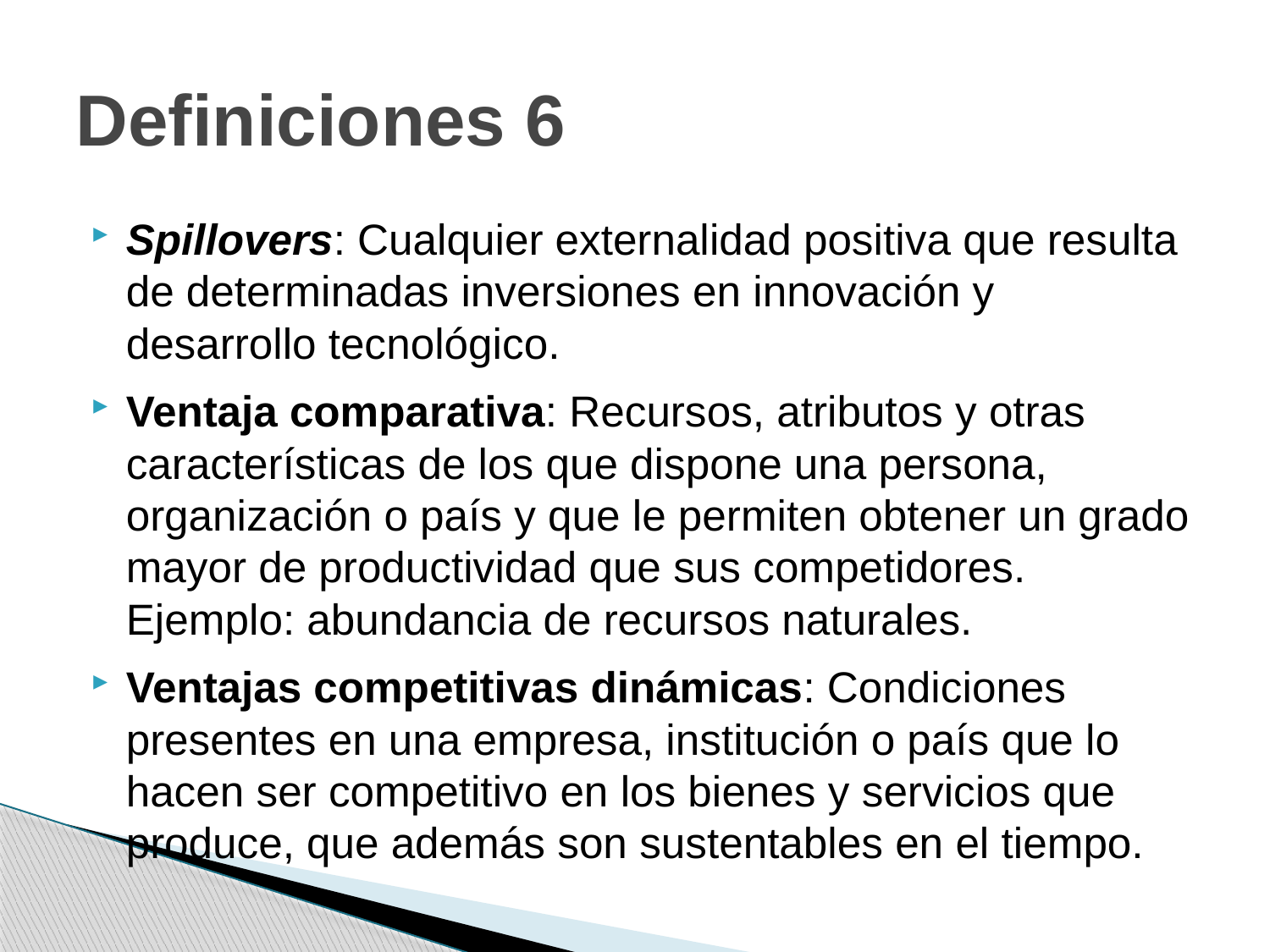

# Definiciones 6
Spillovers: Cualquier externalidad positiva que resulta de determinadas inversiones en innovación y desarrollo tecnológico.
Ventaja comparativa: Recursos, atributos y otras características de los que dispone una persona, organización o país y que le permiten obtener un grado mayor de productividad que sus competidores. Ejemplo: abundancia de recursos naturales.
Ventajas competitivas dinámicas: Condiciones presentes en una empresa, institución o país que lo hacen ser competitivo en los bienes y servicios que produce, que además son sustentables en el tiempo.